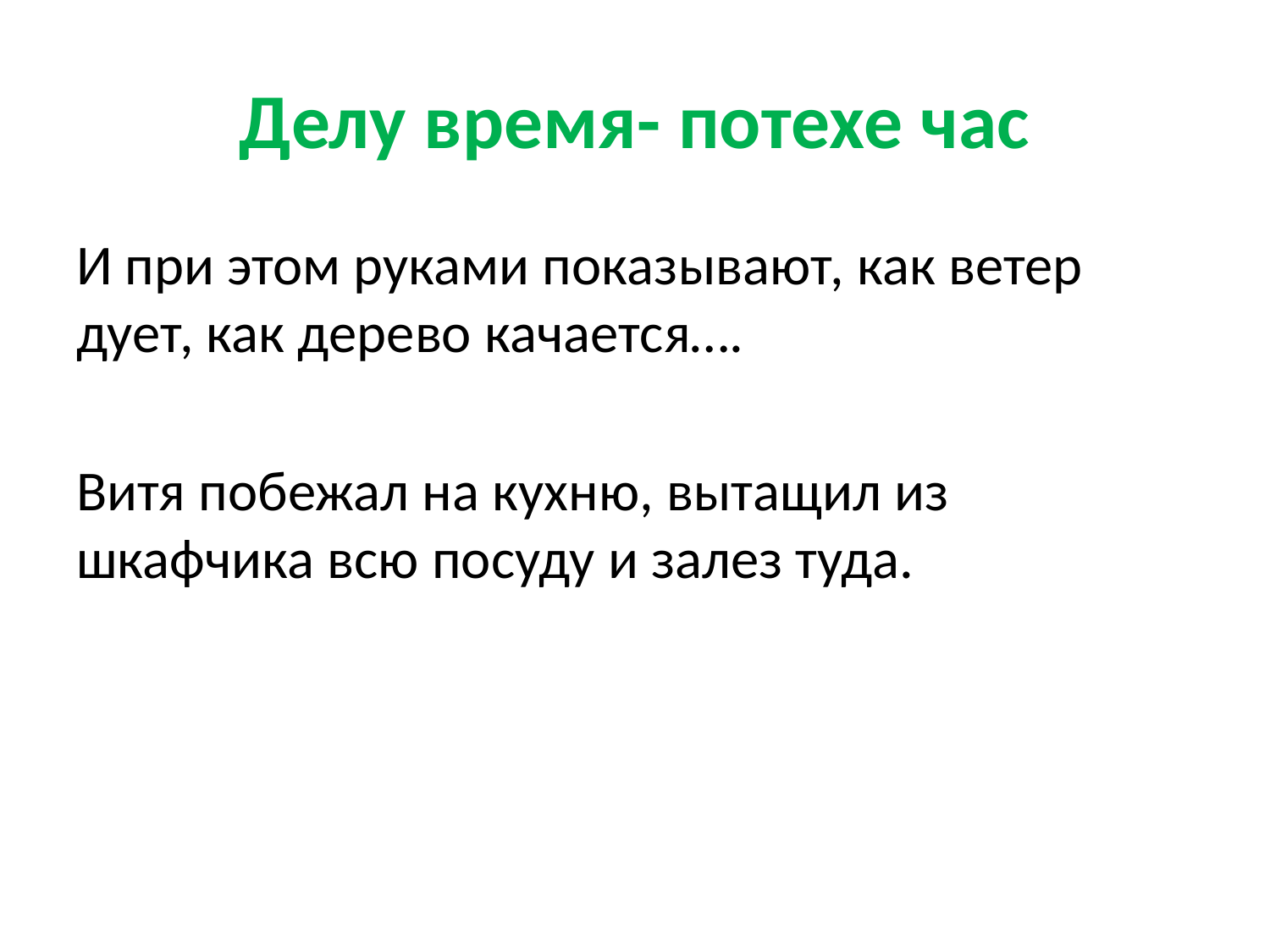

# Делу время- потехе час
И при этом руками показывают, как ветер дует, как дерево качается….

Витя побежал на кухню, вытащил из шкафчика всю посуду и залез туда.